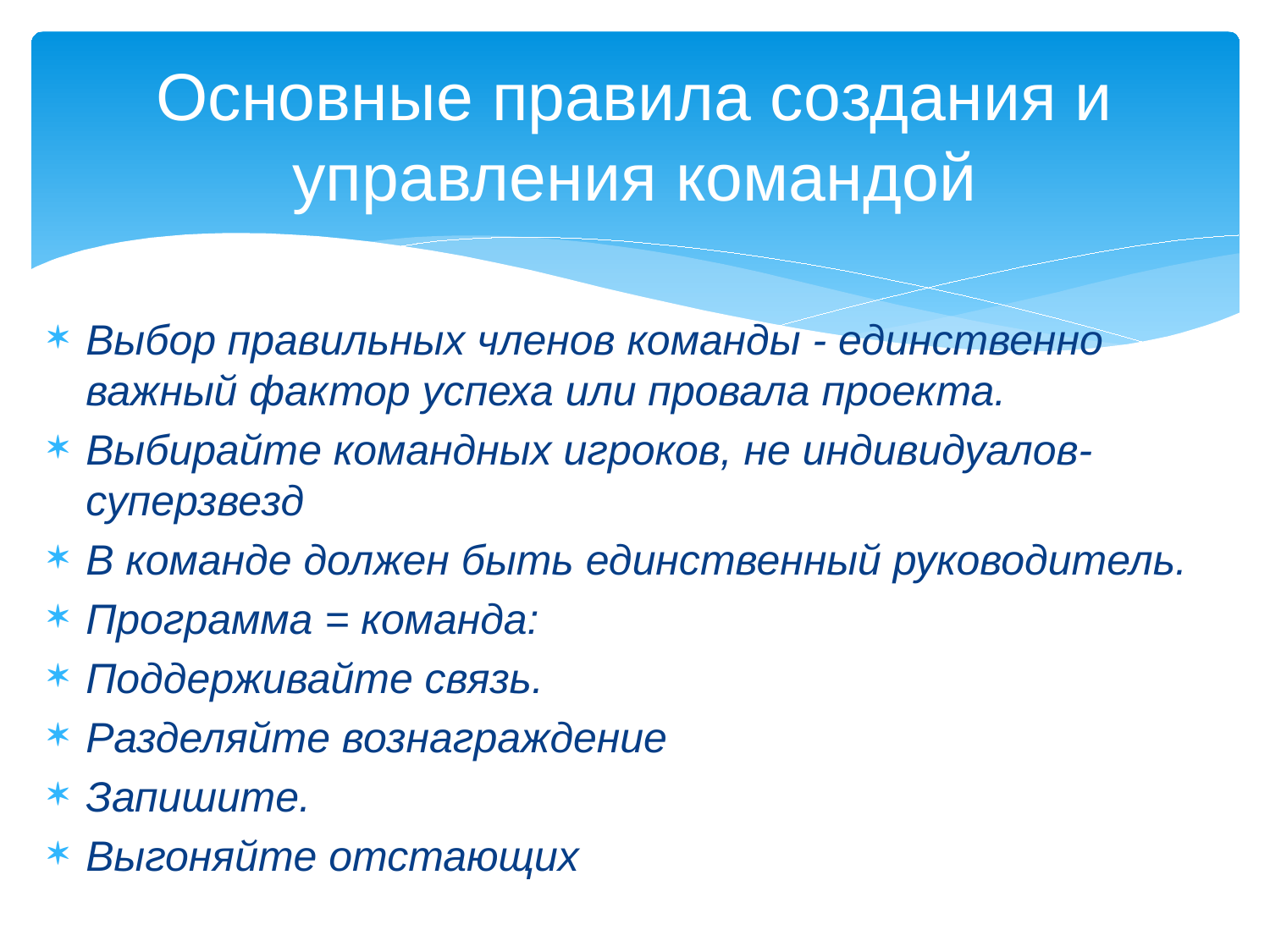

# Основные правила создания и управления командой
Выбор правильных членов команды - единственно важный фактор успеха или провала проекта.
Выбирайте командных игроков, не индивидуалов-суперзвезд
В команде должен быть единственный руководитель.
Программа = команда:
Поддерживайте связь.
Разделяйте вознаграждение
Запишите.
Выгоняйте отстающих